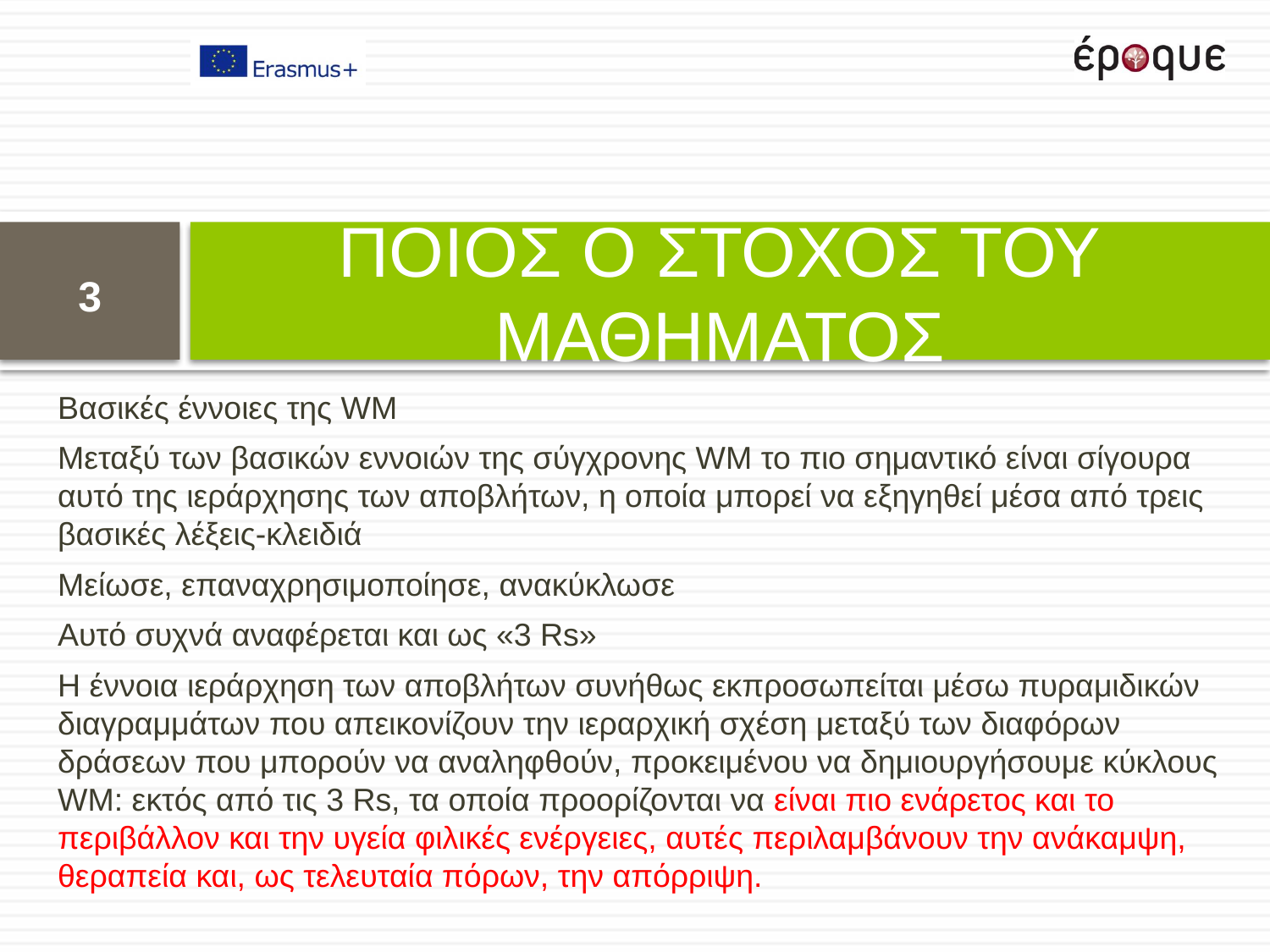

# ΠΟΙΟΣ Ο ΣΤΟΧΟΣ ΤΟΥ ΜΑΘΗΜΑΤΟΣ
3
Βασικές έννοιες της WM
Μεταξύ των βασικών εννοιών της σύγχρονης WM το πιο σημαντικό είναι σίγουρα αυτό της ιεράρχησης των αποβλήτων, η οποία μπορεί να εξηγηθεί μέσα από τρεις βασικές λέξεις-κλειδιά
Μείωσε, επαναχρησιμοποίησε, ανακύκλωσε
Αυτό συχνά αναφέρεται και ως «3 Rs»
Η έννοια ιεράρχηση των αποβλήτων συνήθως εκπροσωπείται μέσω πυραμιδικών διαγραμμάτων που απεικονίζουν την ιεραρχική σχέση μεταξύ των διαφόρων δράσεων που μπορούν να αναληφθούν, προκειμένου να δημιουργήσουμε κύκλους WM: εκτός από τις 3 Rs, τα οποία προορίζονται να είναι πιο ενάρετος και το περιβάλλον και την υγεία φιλικές ενέργειες, αυτές περιλαμβάνουν την ανάκαμψη, θεραπεία και, ως τελευταία πόρων, την απόρριψη.